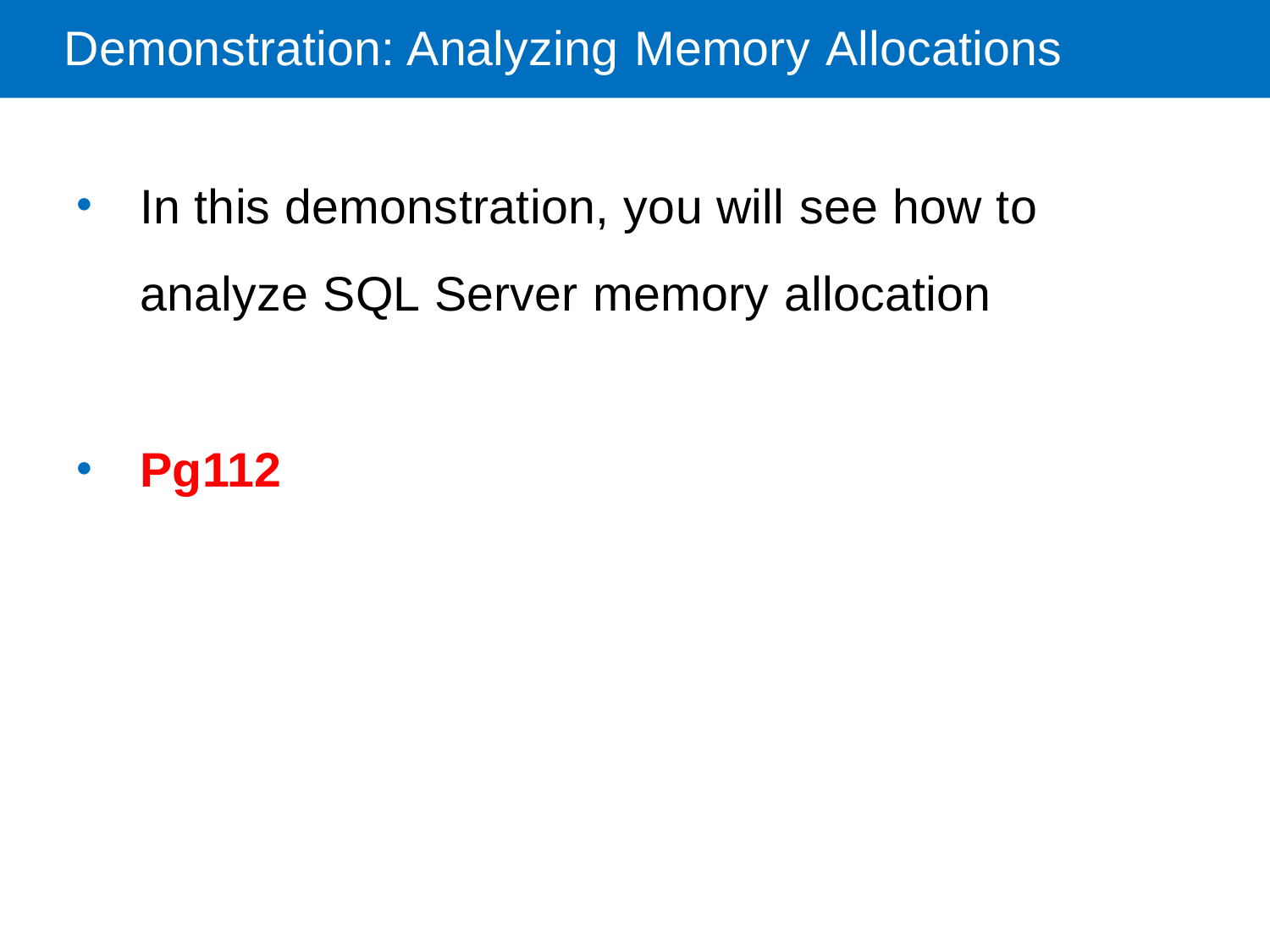

# Demonstration: Analyzing Memory Allocations
In this demonstration, you will see how to  analyze SQL Server memory allocation

Pg112